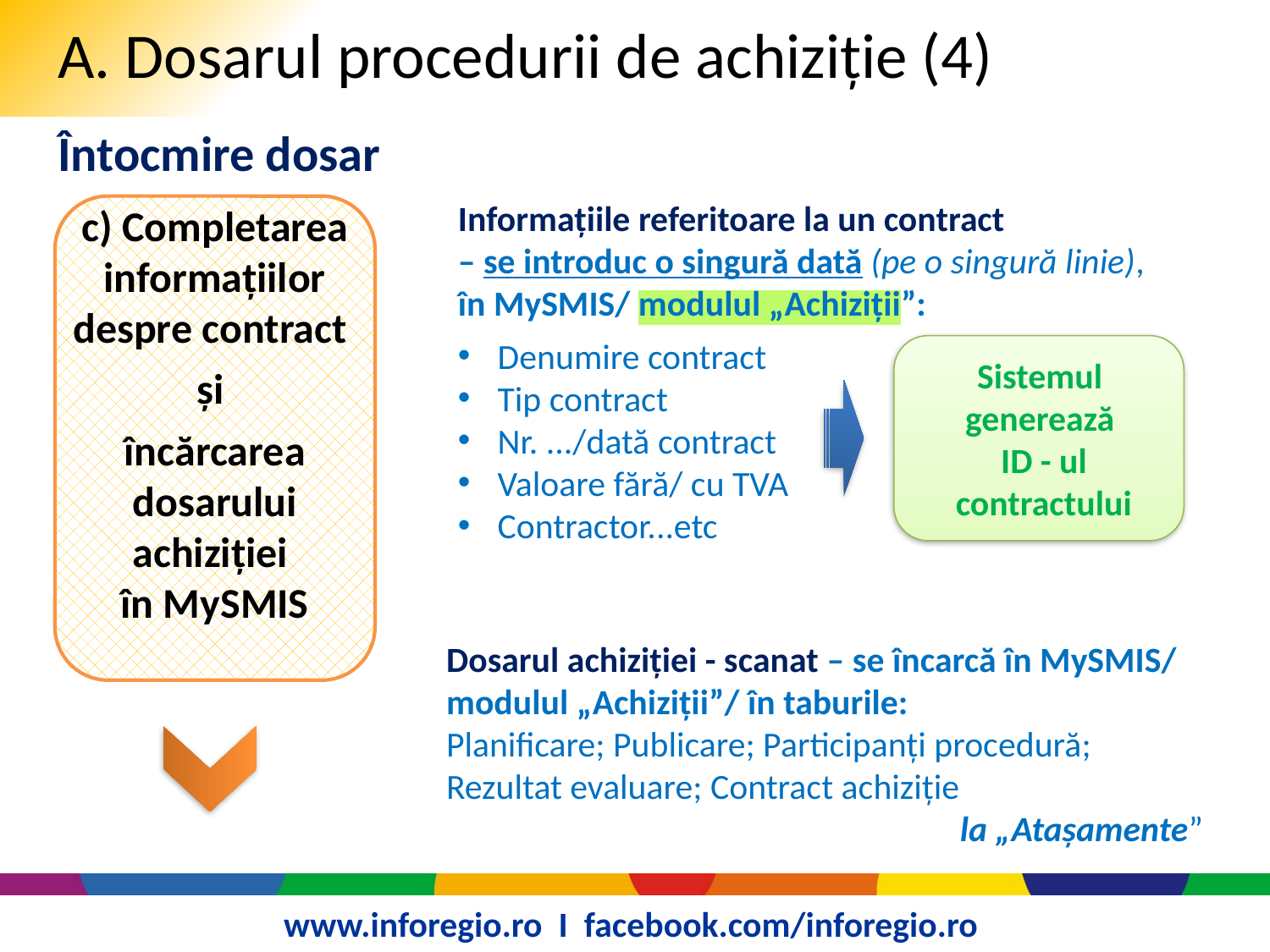

# A. Dosarul procedurii de achiziție (4)
Întocmire dosar

Informațiile referitoare la un contract
– se introduc o singură dată (pe o singură linie),
în MySMIS/ modulul „Achiziții”:
Denumire contract
Tip contract
Nr. .../dată contract
Valoare fără/ cu TVA
Contractor...etc
c) Completarea informațiilor despre contract
și
încărcarea dosarului achiziției
în MySMIS

Sistemul
generează
ID - ul contractului

Dosarul achiziției - scanat – se încarcă în MySMIS/ modulul „Achiziții”/ în taburile:
Planificare; Publicare; Participanți procedură;
Rezultat evaluare; Contract achiziție
la „Atașamente”